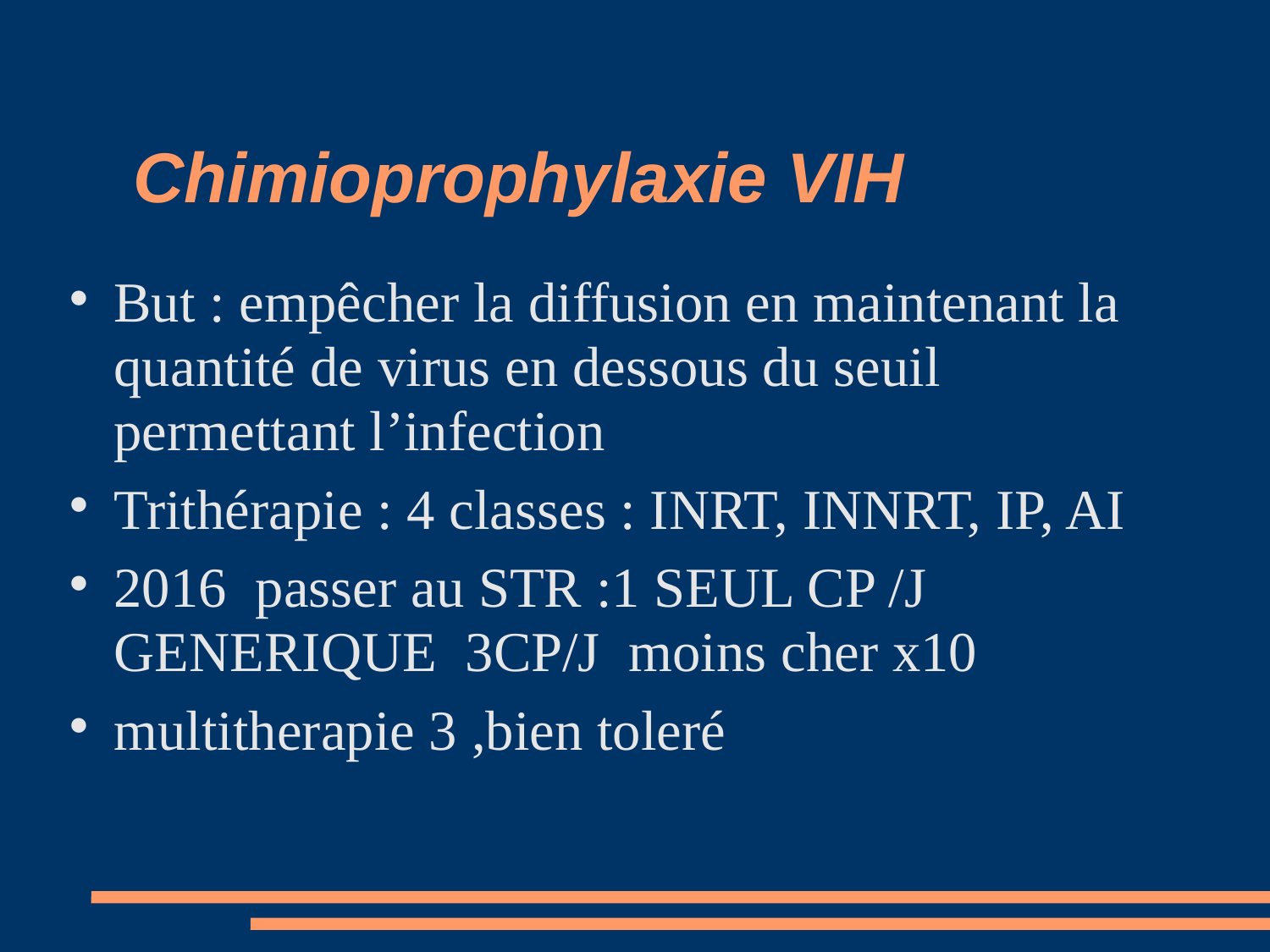

# Chimioprophylaxie VIH
But : empêcher la diffusion en maintenant la quantité de virus en dessous du seuil permettant l’infection
Trithérapie : 4 classes : INRT, INNRT, IP, AI
2016  passer au STR :1 SEUL CP /J  GENERIQUE  3CP/J  moins cher x10
multitherapie 3 ,bien toleré